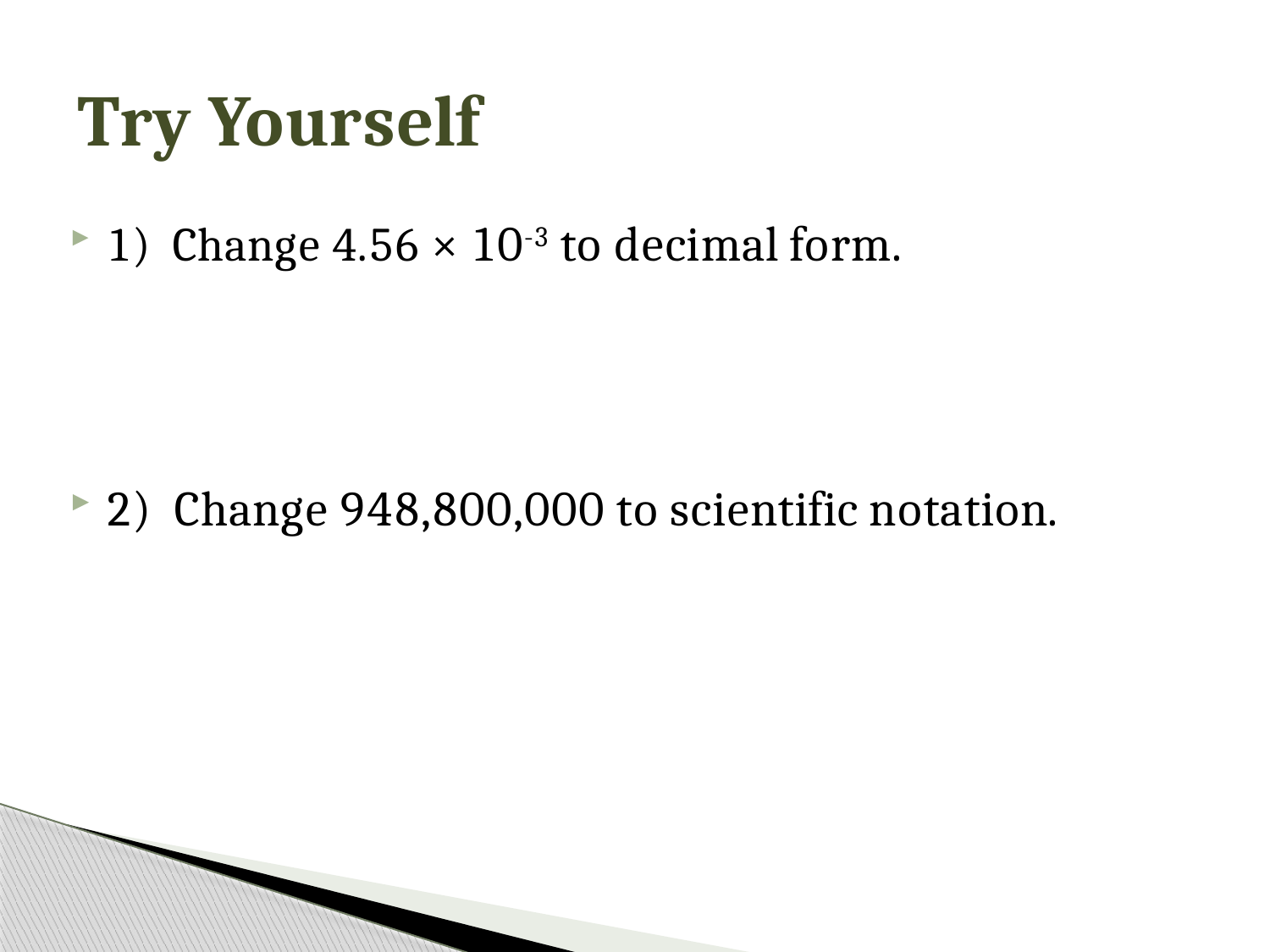

# Try Yourself
1)  Change 4.56 × 10-3 to decimal form.

2)  Change 948,800,000 to scientific notation.